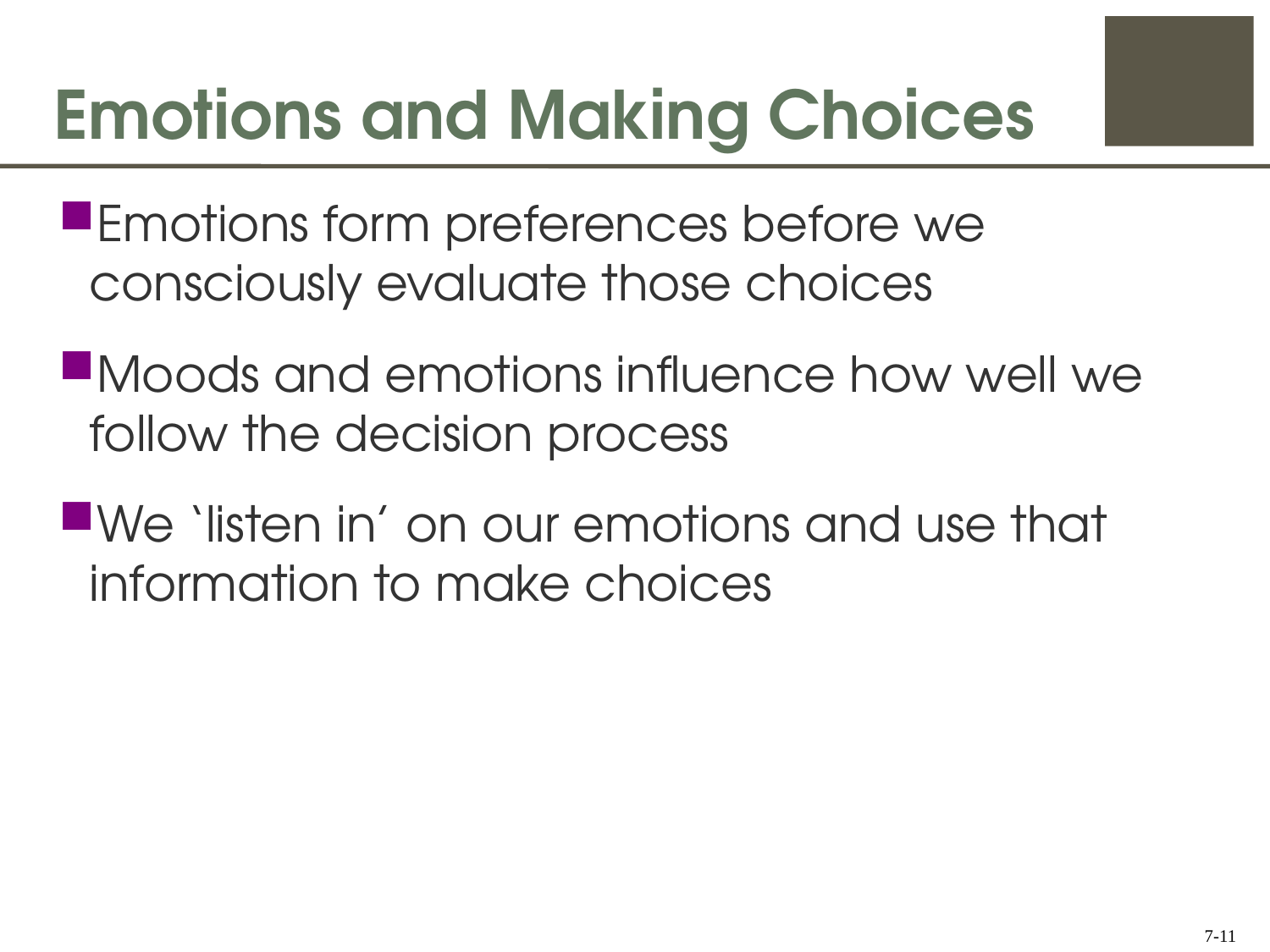

# Emotions and Making Choices
Emotions form preferences before we consciously evaluate those choices
Moods and emotions influence how well we follow the decision process
We ‘listen in’ on our emotions and use that information to make choices